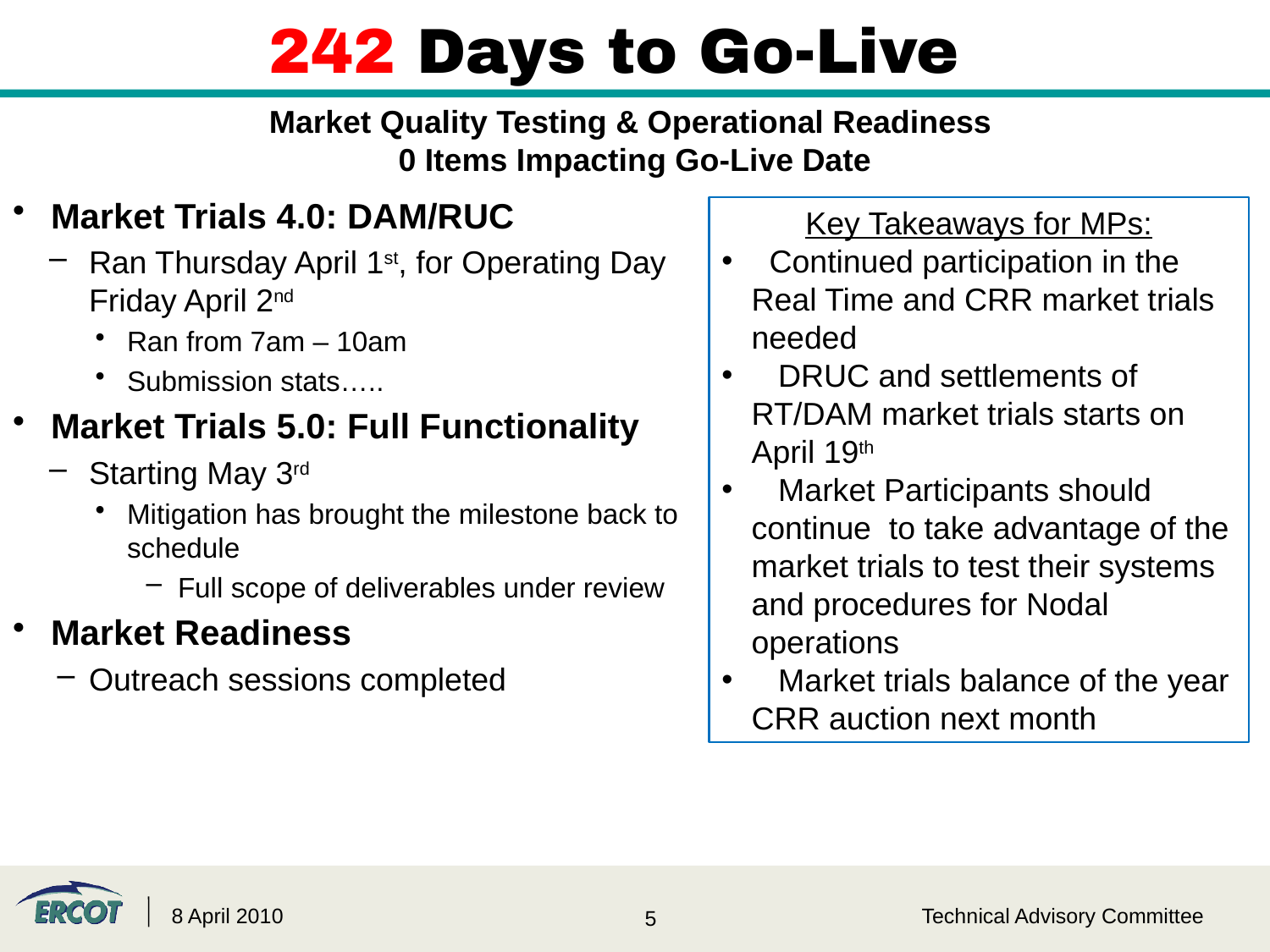

# 242 Days to Go-Live
Market Quality Testing & Operational Readiness
0 Items Impacting Go-Live Date

Market Trials 4.0: DAM/RUC
Ran Thursday April 1st, for Operating Day Friday April 2nd
Ran from 7am – 10am
Submission stats…..
Market Trials 5.0: Full Functionality
Starting May 3rd
Mitigation has brought the milestone back to schedule
Full scope of deliverables under review
Market Readiness
Outreach sessions completed

Key Takeaways for MPs:
  Continued participation in the Real Time and CRR market trials needed
   DRUC and settlements of RT/DAM market trials starts on April 19th
   Market Participants should continue  to take advantage of the market trials to test their systems and procedures for Nodal operations
   Market trials balance of the year CRR auction next month
8 April 2010
Technical Advisory Committee